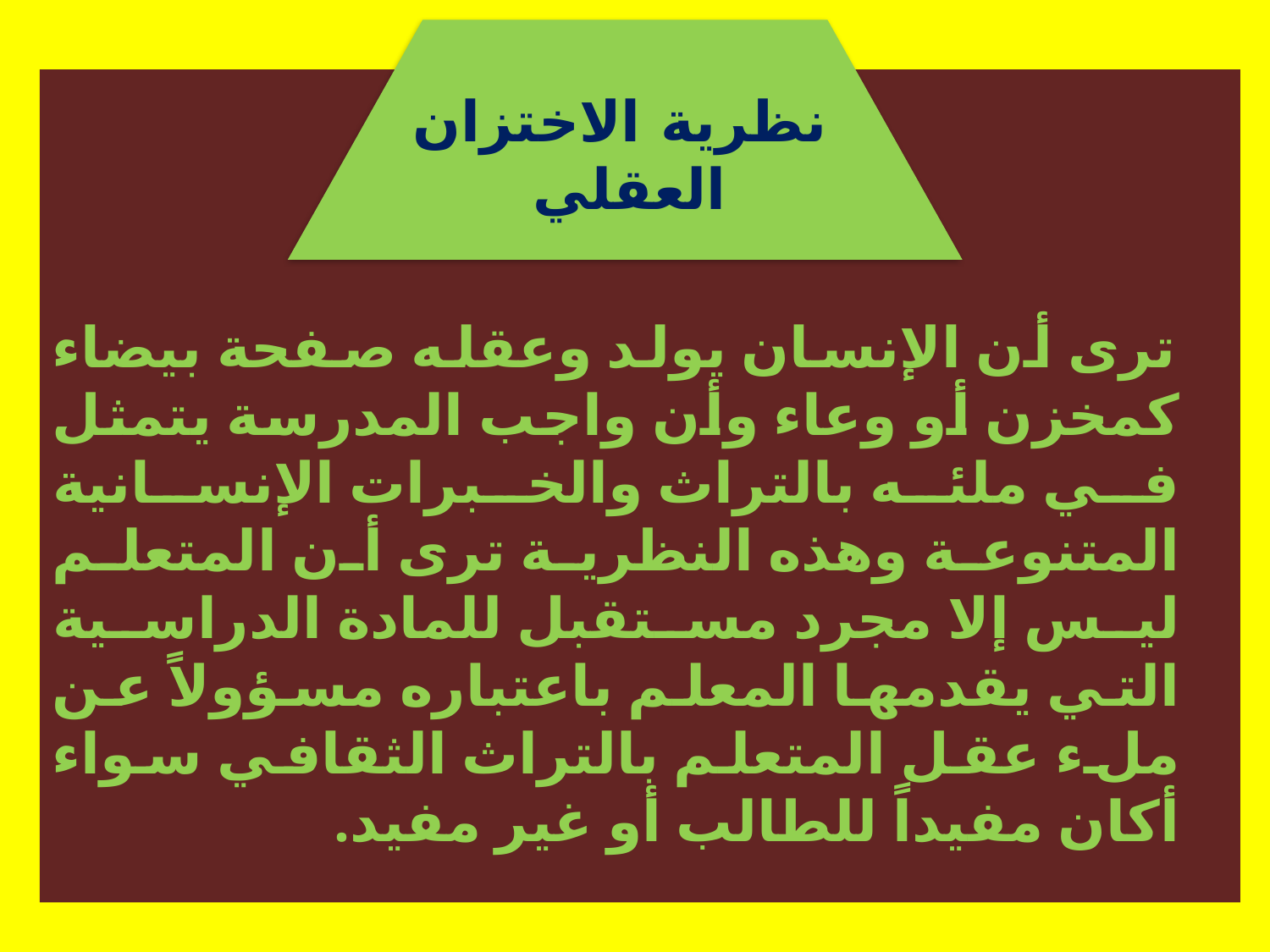

ترى أن الإنسان يولد وعقله صفحة بيضاء كمخزن أو وعاء وأن واجب المدرسة يتمثل في ملئه بالتراث والخبرات الإنسانية المتنوعة وهذه النظرية ترى أن المتعلم ليس إلا مجرد مستقبل للمادة الدراسية التي يقدمها المعلم باعتباره مسؤولاً عن ملء عقل المتعلم بالتراث الثقافي سواء أكان مفيداً للطالب أو غير مفيد.
نظرية الاختزان العقلي